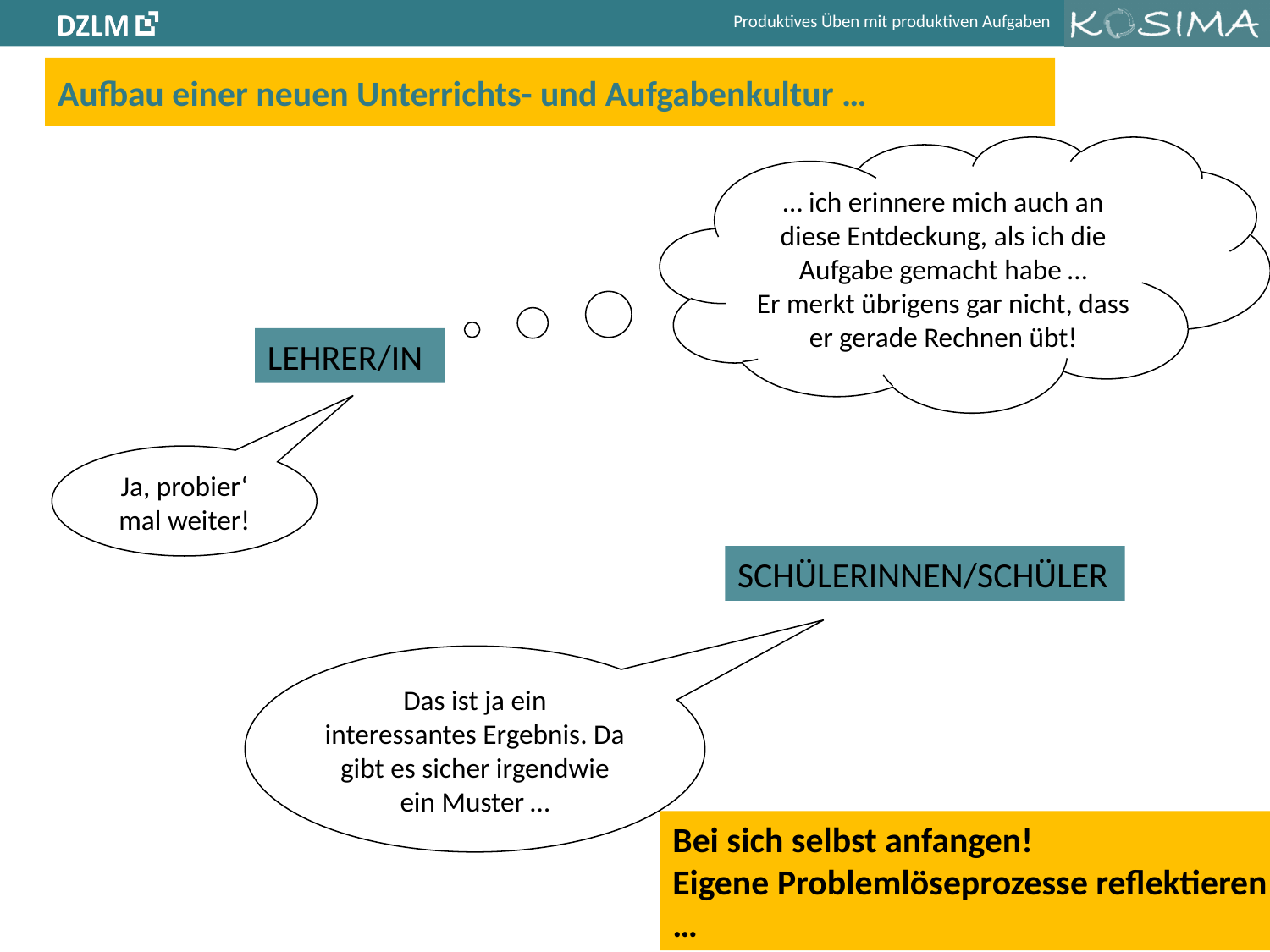

Aufbau einer neuen Unterrichts- und Aufgabenkultur …
… ich erinnere mich auch an diese Entdeckung, als ich die Aufgabe gemacht habe …
Er merkt übrigens gar nicht, dass er gerade Rechnen übt!
LEHRER/IN
Ja, probier‘ mal weiter!
SCHÜLERINNEN/SCHÜLER
Das ist ja ein interessantes Ergebnis. Da gibt es sicher irgendwie ein Muster …
Bei sich selbst anfangen!
Eigene Problemlöseprozesse reflektieren …